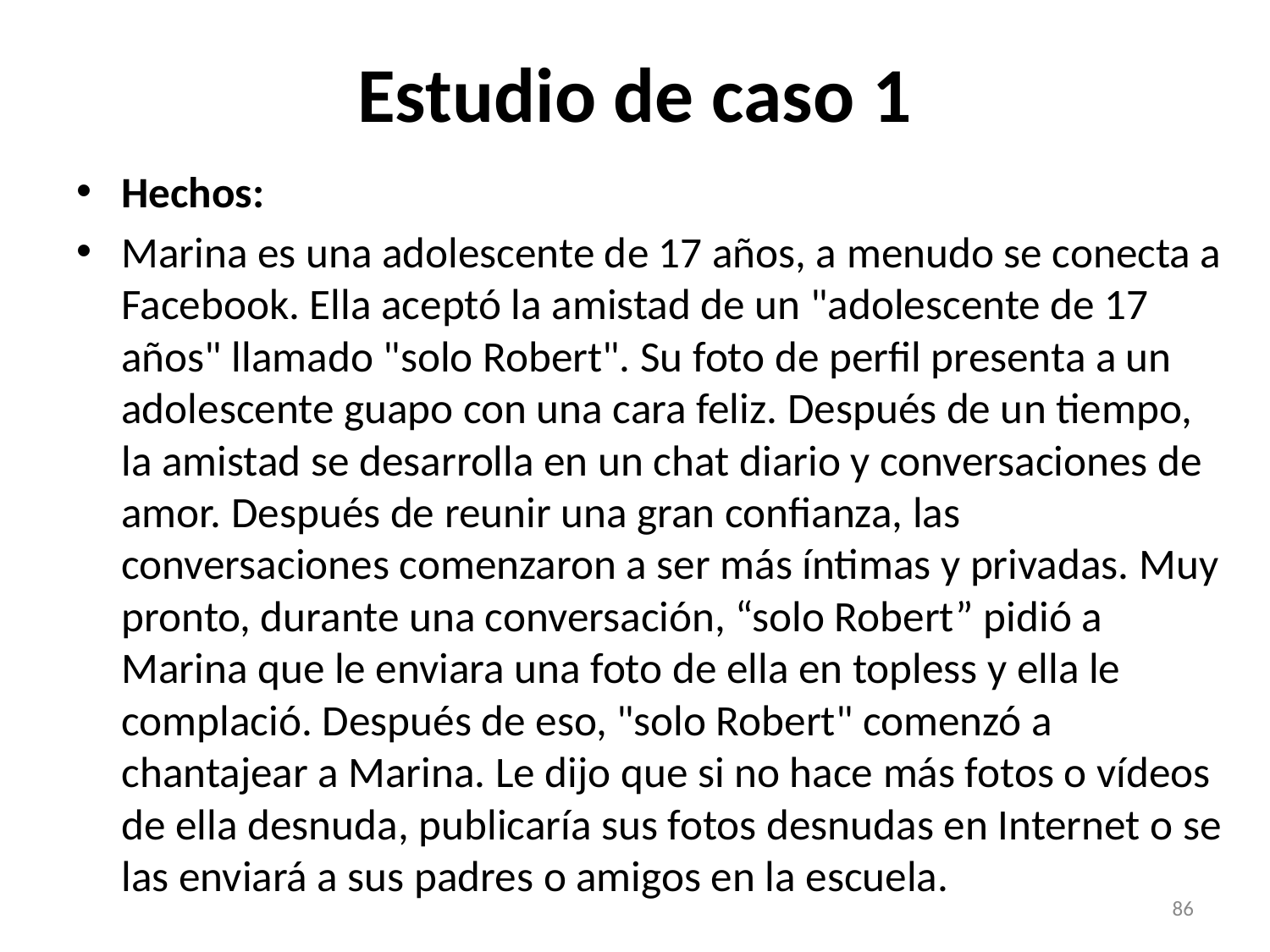

# Estudio de caso 1
Hechos:
Marina es una adolescente de 17 años, a menudo se conecta a Facebook. Ella aceptó la amistad de un "adolescente de 17 años" llamado "solo Robert". Su foto de perfil presenta a un adolescente guapo con una cara feliz. Después de un tiempo, la amistad se desarrolla en un chat diario y conversaciones de amor. Después de reunir una gran confianza, las conversaciones comenzaron a ser más íntimas y privadas. Muy pronto, durante una conversación, “solo Robert” pidió a Marina que le enviara una foto de ella en topless y ella le complació. Después de eso, "solo Robert" comenzó a chantajear a Marina. Le dijo que si no hace más fotos o vídeos de ella desnuda, publicaría sus fotos desnudas en Internet o se las enviará a sus padres o amigos en la escuela.

86